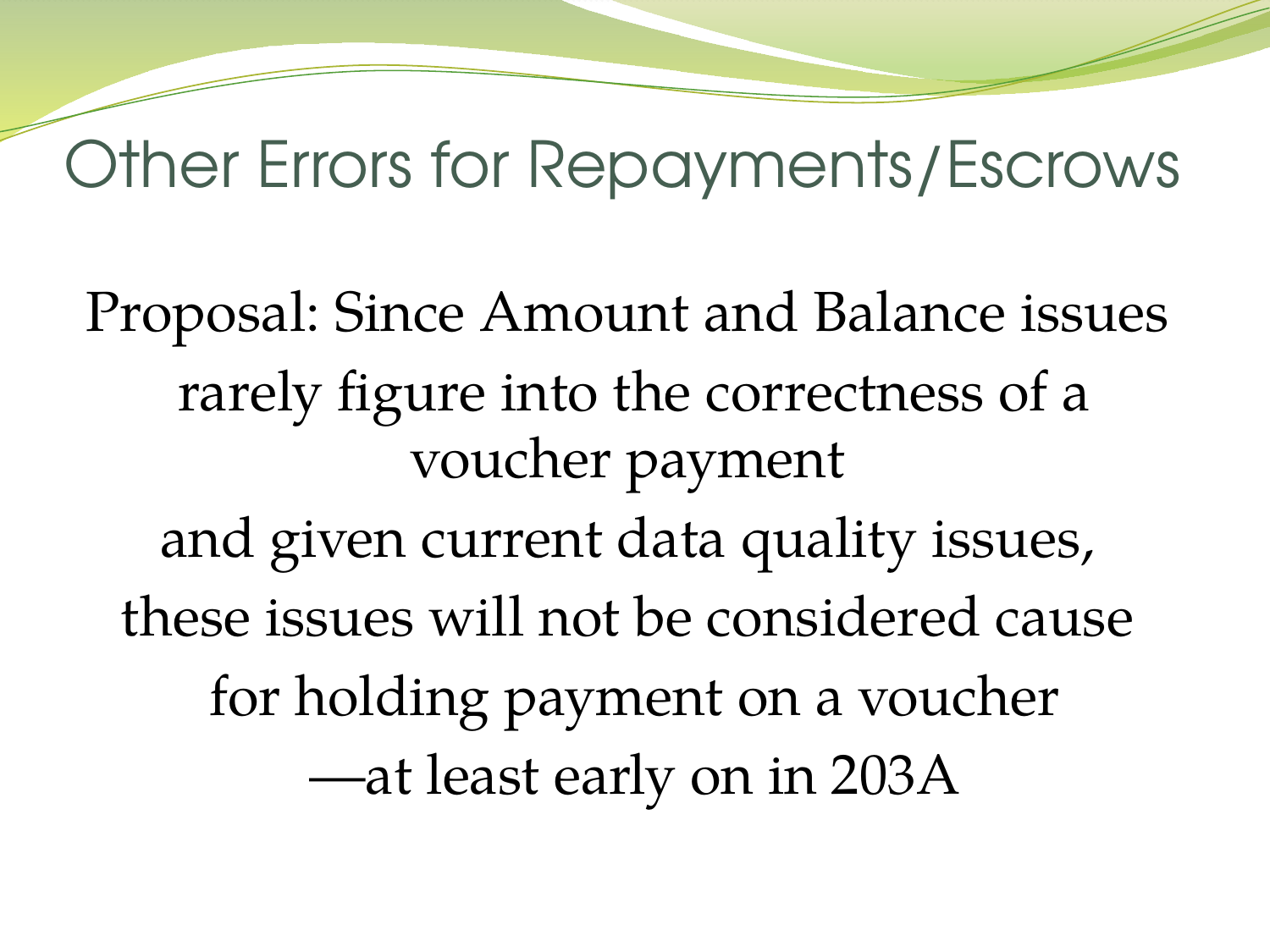

# Other Errors for Repayments/Escrows
Proposal: Since Amount and Balance issues
rarely figure into the correctness of a voucher payment
and given current data quality issues,
these issues will not be considered cause
for holding payment on a voucher
—at least early on in 203A